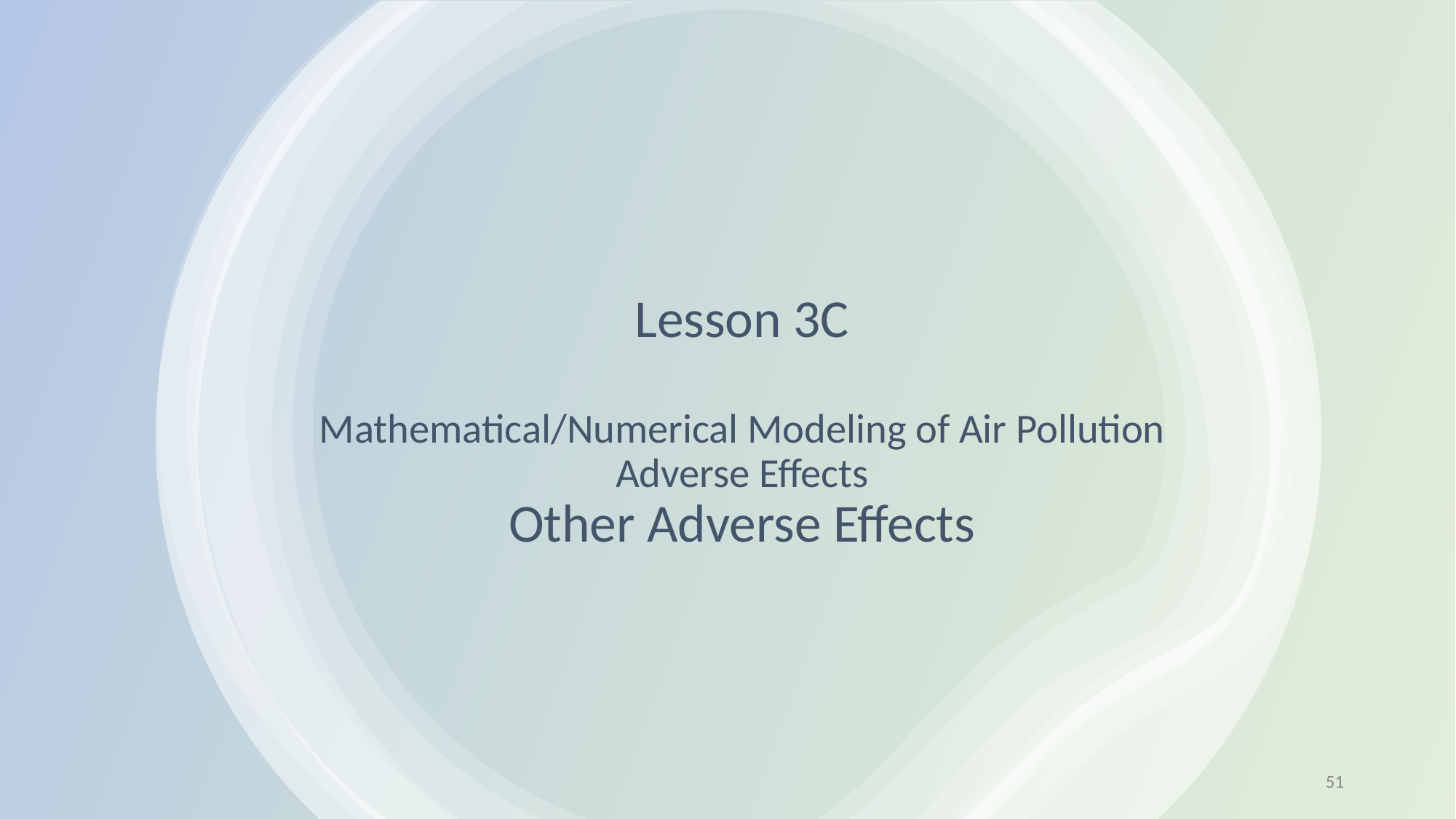

# Lesson 3C Mathematical/Numerical Modeling of Air Pollution Adverse Effects Other Adverse Effects
51